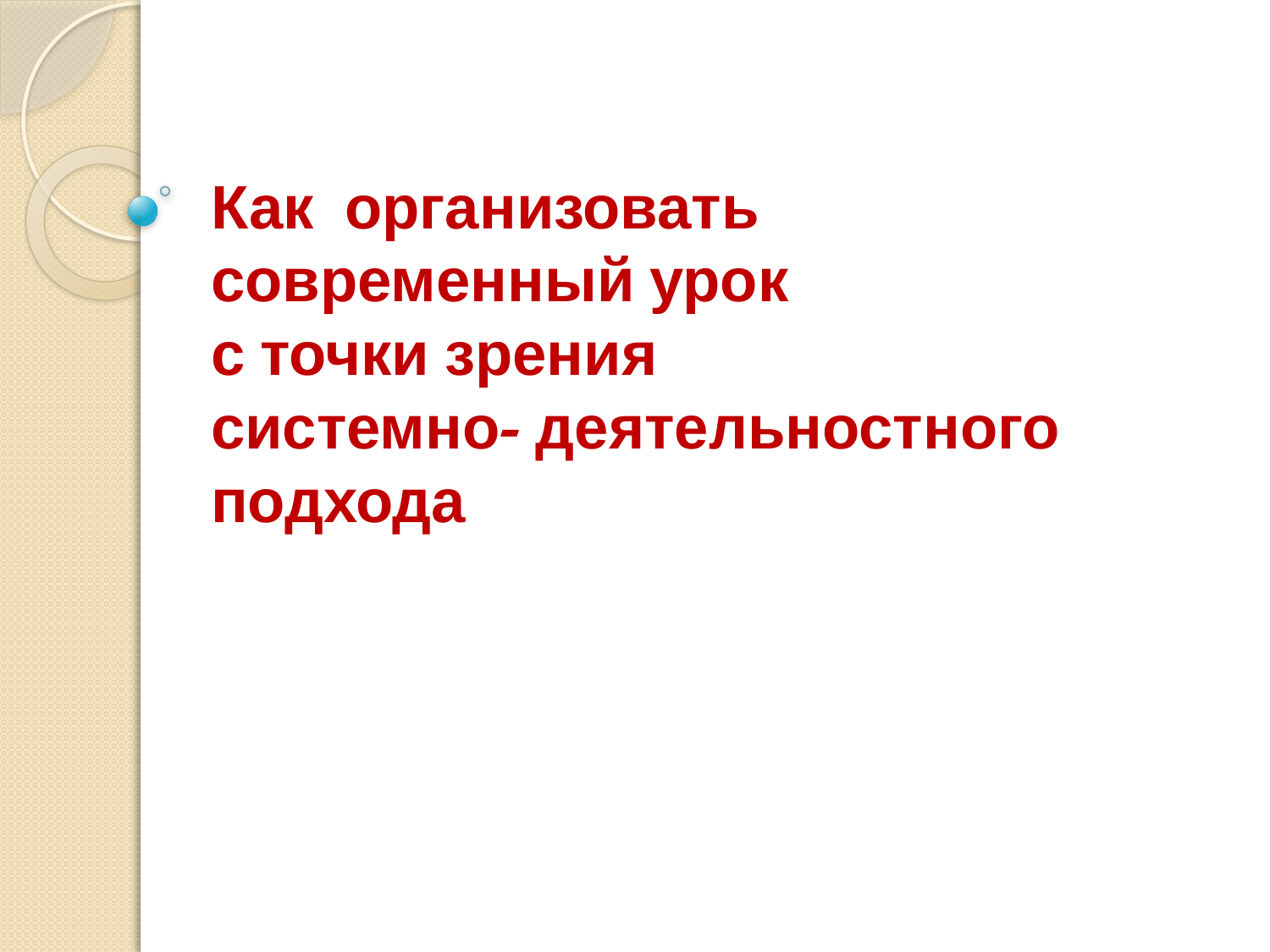

# Как  организовать современный урок с точки зрения системно- деятельностного подхода